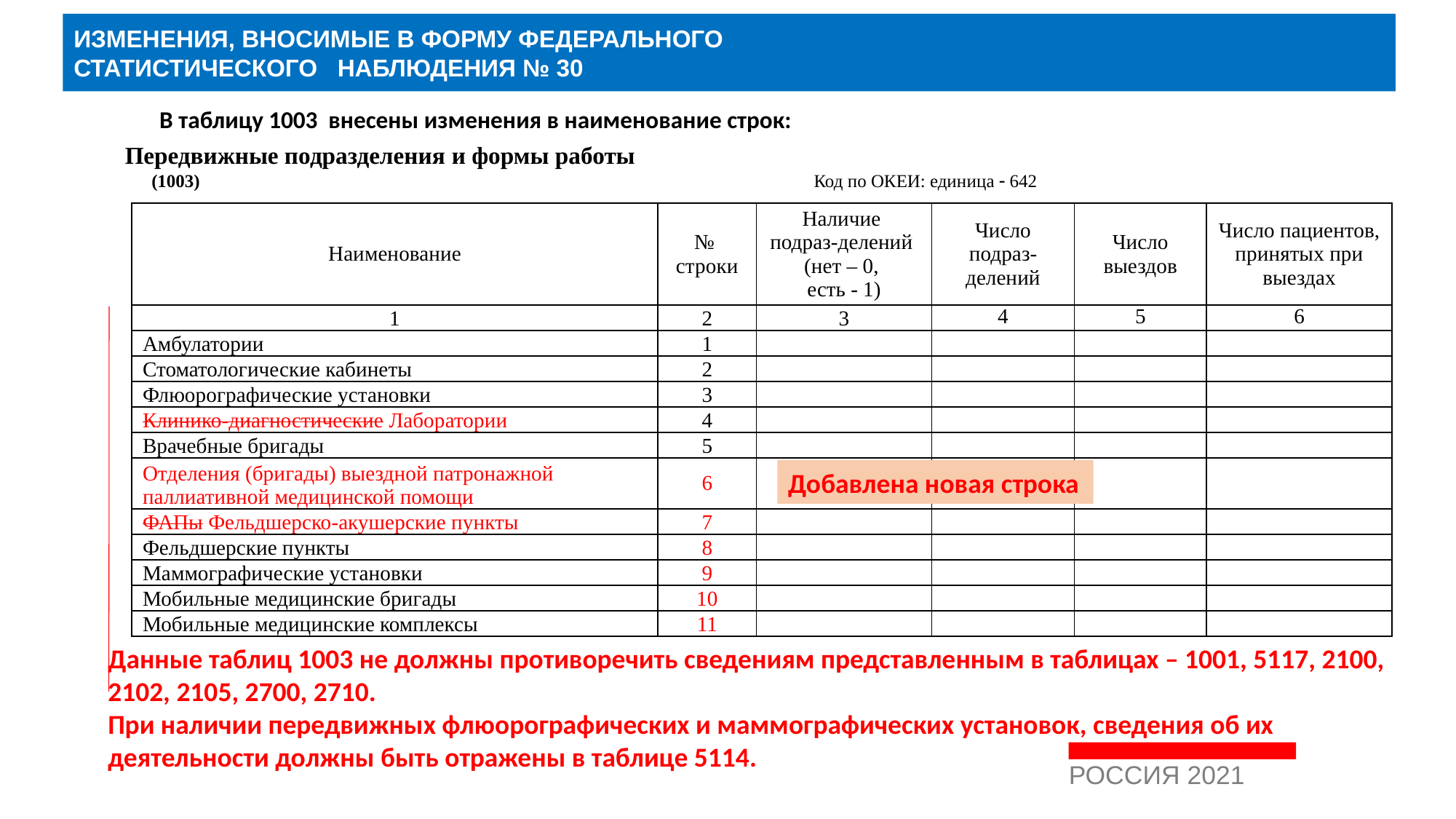

ИЗМЕНЕНИЯ, ВНОСИМЫЕ В ФОРМУ ФЕДЕРАЛЬНОГО
СТАТИСТИЧЕСКОГО   НАБЛЮДЕНИЯ № 30

В таблицу 1003  внесены изменения в наименование строк:

 Передвижные подразделения и формы работы
       (1003)                                                                                                                                       Код по ОКЕИ: единица − 642
| Наименование | № строки | Наличие подраз-делений (нет – 0, есть - 1) | Число подраз-делений | Число выездов | Число пациентов, принятых при выездах |
| --- | --- | --- | --- | --- | --- |
| 1 | 2 | 3 | 4 | 5 | 6 |
| Амбулатории | 1 |  |  |  |  |
| Стоматологические кабинеты | 2 |  |  |  |  |
| Флюорографические установки | 3 |  |  |  |  |
| Клинико-диагностические Лаборатории | 4 |  |  |  |  |
| Врачебные бригады | 5 |  |  |  |  |
| Отделения (бригады) выездной патронажной паллиативной медицинской помощи | 6 |  |  |  |  |
| ФАПы Фельдшерско-акушерские пункты | 7 |  |  |  |  |
| Фельдшерские пункты | 8 |  |  |  |  |
| Маммографические установки | 9 |  |  |  |  |
| Мобильные медицинские бригады | 10 |  |  |  |  |
| Мобильные медицинские комплексы | 11 |  |  |  |  |

Добавлена новая строка
Данные таблиц 1003 не должны противоречить сведениям представленным в таблицах – 1001, 5117, 2100, 2102, 2105, 2700, 2710.
При наличии передвижных флюорографических и маммографических установок, сведения об их деятельности должны быть отражены в таблице 5114.

РОССИЯ 2021